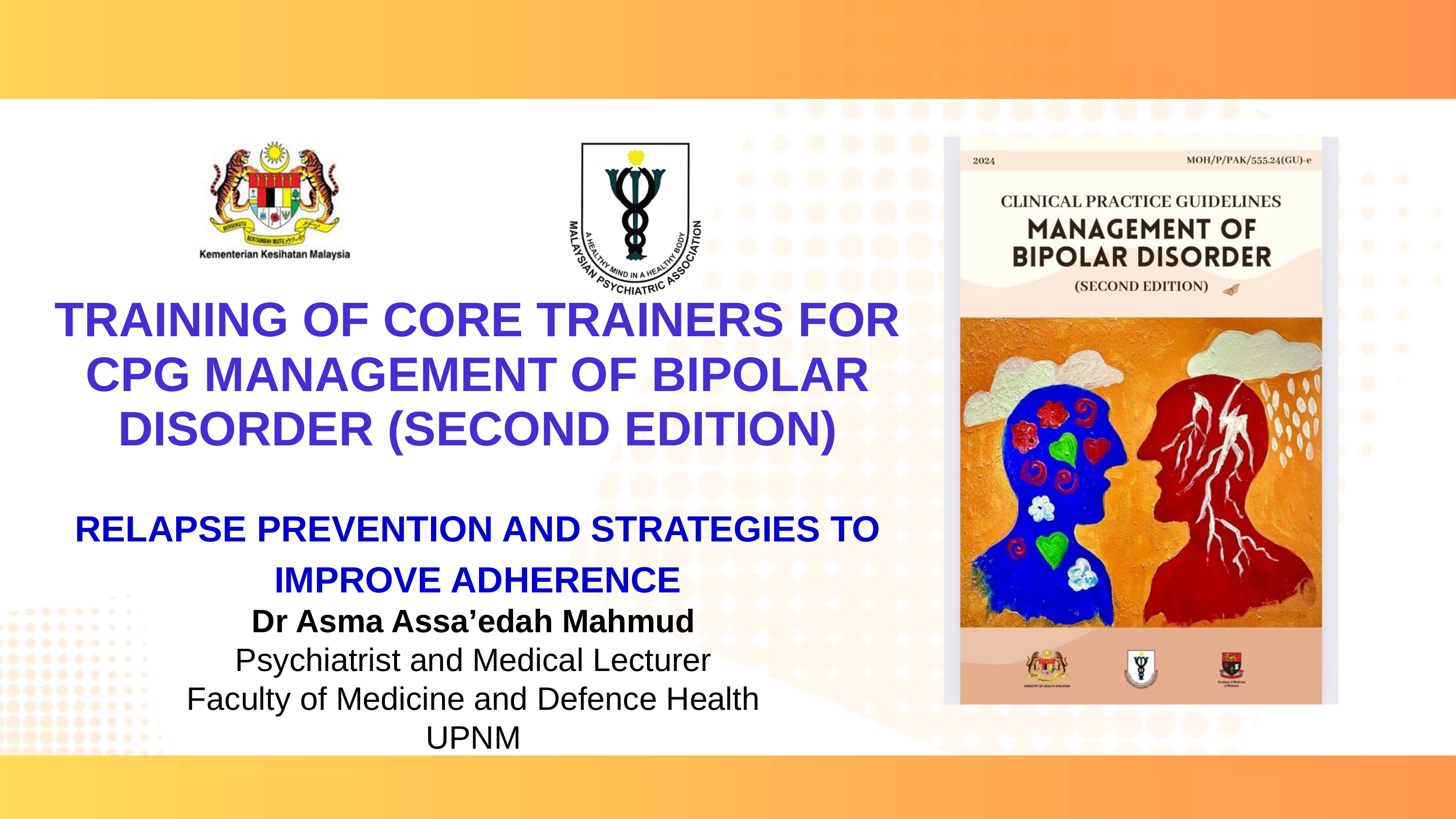

TRAINING OF CORE TRAINERS FOR CPG MANAGEMENT OF BIPOLAR DISORDER (SECOND EDITION)

RELAPSE PREVENTION AND STRATEGIES TO IMPROVE ADHERENCE
Dr Asma Assa’edah Mahmud
Psychiatrist and Medical Lecturer
Faculty of Medicine and Defence Health
UPNM